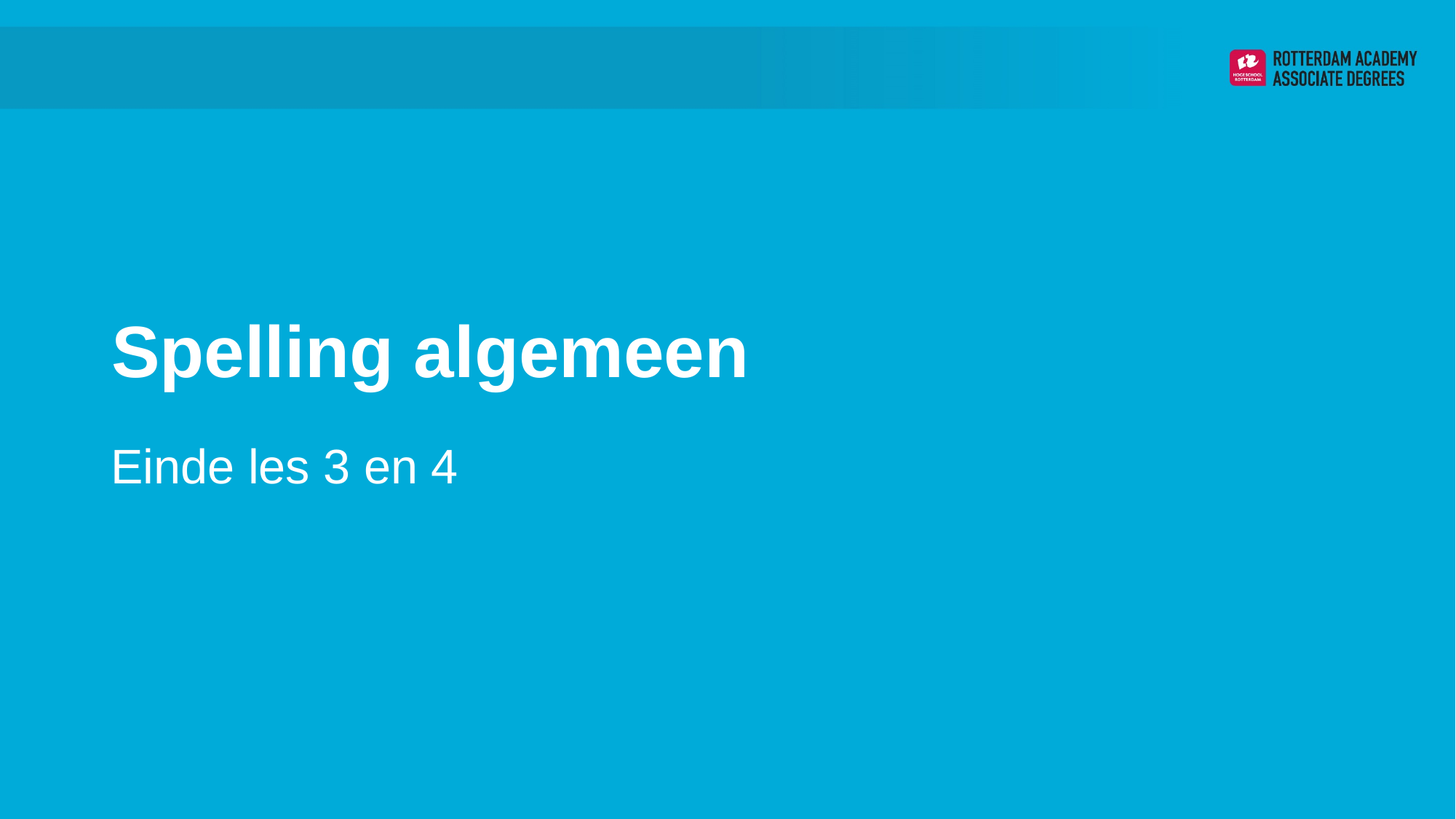

# Spelling algemeen
Einde les 3 en 4